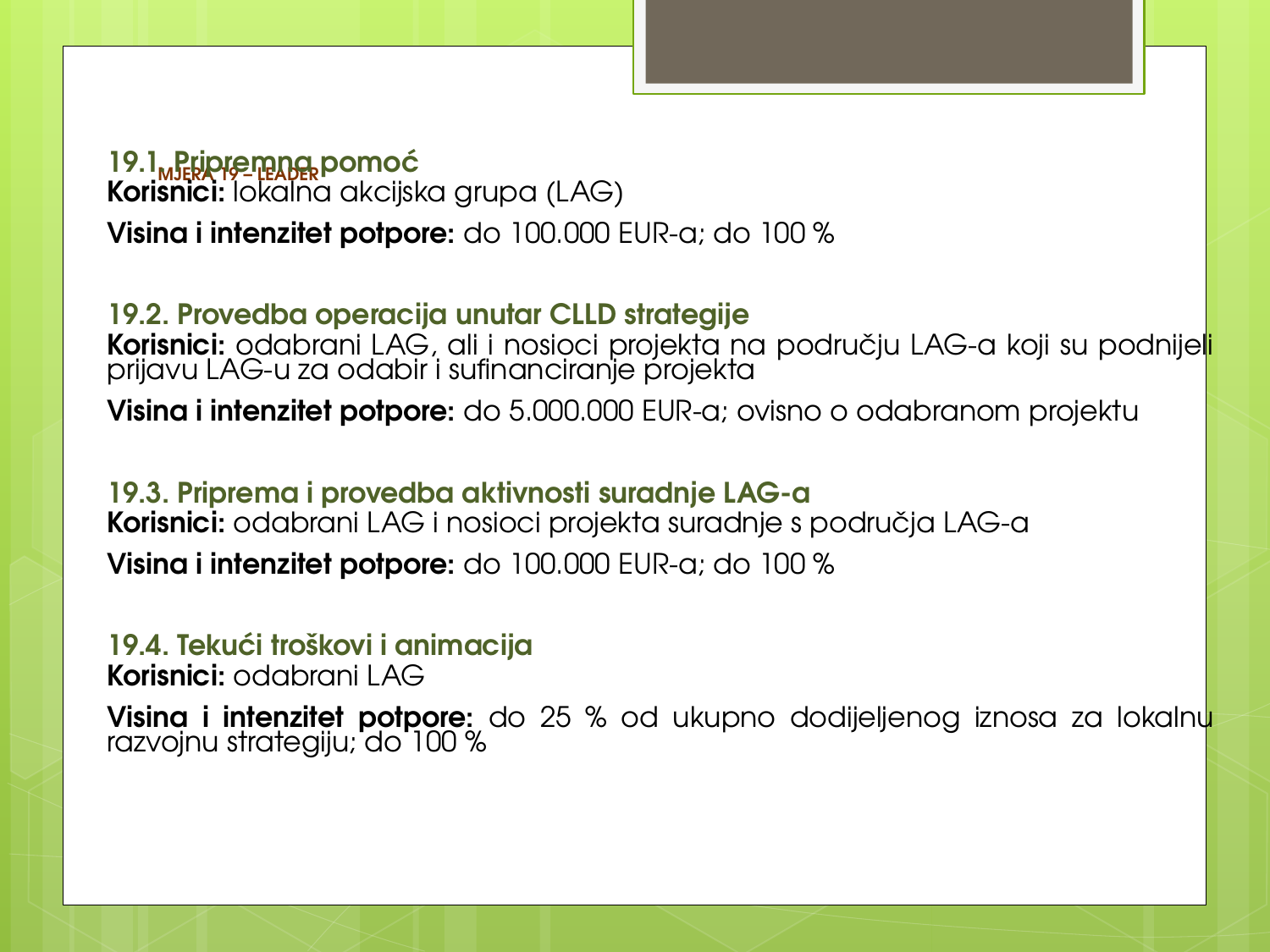

# MJERA 19 – LEADER
19.1. Pripremna pomoć
Korisnici: lokalna akcijska grupa (LAG)
Visina i intenzitet potpore: do 100.000 EUR-a; do 100 %

19.2. Provedba operacija unutar CLLD strategije
Korisnici: odabrani LAG, ali i nosioci projekta na području LAG-a koji su podnijeli prijavu LAG-u za odabir i sufinanciranje projekta
Visina i intenzitet potpore: do 5.000.000 EUR-a; ovisno o odabranom projektu

19.3. Priprema i provedba aktivnosti suradnje LAG-a
Korisnici: odabrani LAG i nosioci projekta suradnje s područja LAG-a
Visina i intenzitet potpore: do 100.000 EUR-a; do 100 %

19.4. Tekući troškovi i animacija
Korisnici: odabrani LAG
Visina i intenzitet potpore: do 25 % od ukupno dodijeljenog iznosa za lokalnu razvojnu strategiju; do 100 %